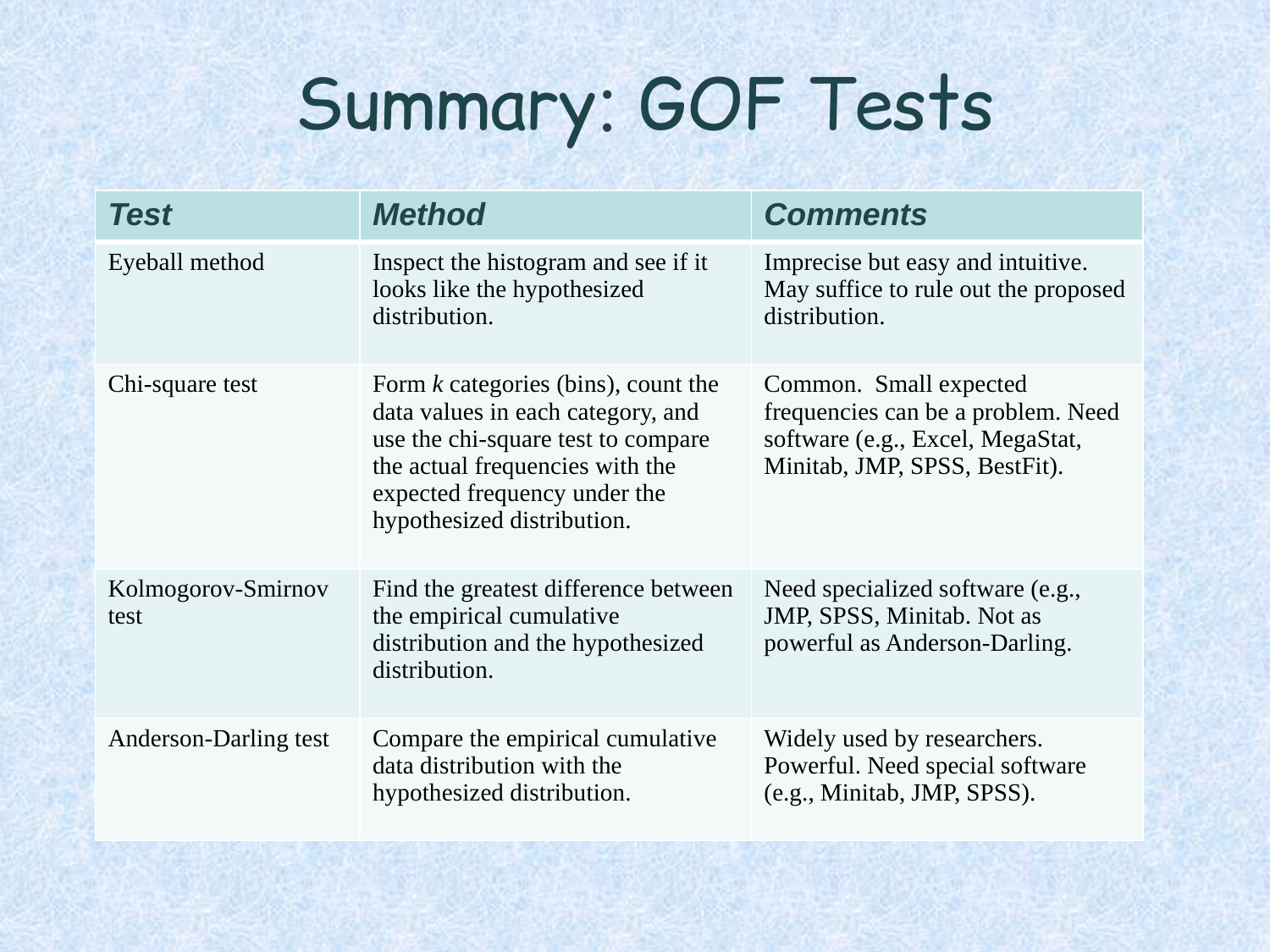

# Summary: GOF Tests
| Test | Method | Comments |
| --- | --- | --- |
| Eyeball method | Inspect the histogram and see if it looks like the hypothesized distribution. | Imprecise but easy and intuitive. May suffice to rule out the proposed distribution. |
| Chi-square test | Form k categories (bins), count the data values in each category, and use the chi-square test to compare the actual frequencies with the expected frequency under the hypothesized distribution. | Common. Small expected frequencies can be a problem. Need software (e.g., Excel, MegaStat, Minitab, JMP, SPSS, BestFit). |
| Kolmogorov-Smirnov test | Find the greatest difference between the empirical cumulative distribution and the hypothesized distribution. | Need specialized software (e.g., JMP, SPSS, Minitab. Not as powerful as Anderson-Darling. |
| Anderson-Darling test | Compare the empirical cumulative data distribution with the hypothesized distribution. | Widely used by researchers. Powerful. Need special software (e.g., Minitab, JMP, SPSS). |